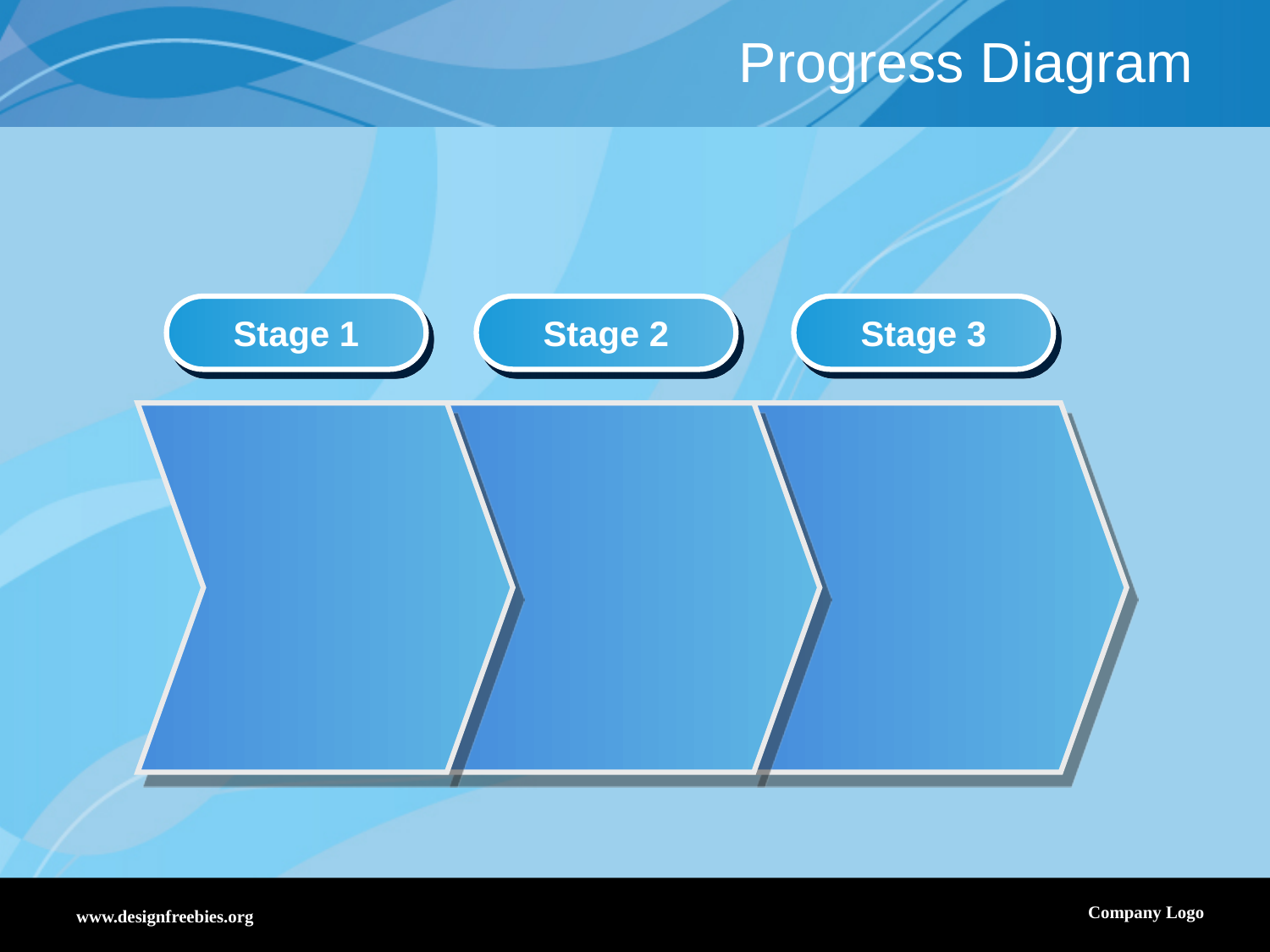

# Progress Diagram
Stage 1
Stage 2
Stage 3

Company Logo
www.designfreebies.org